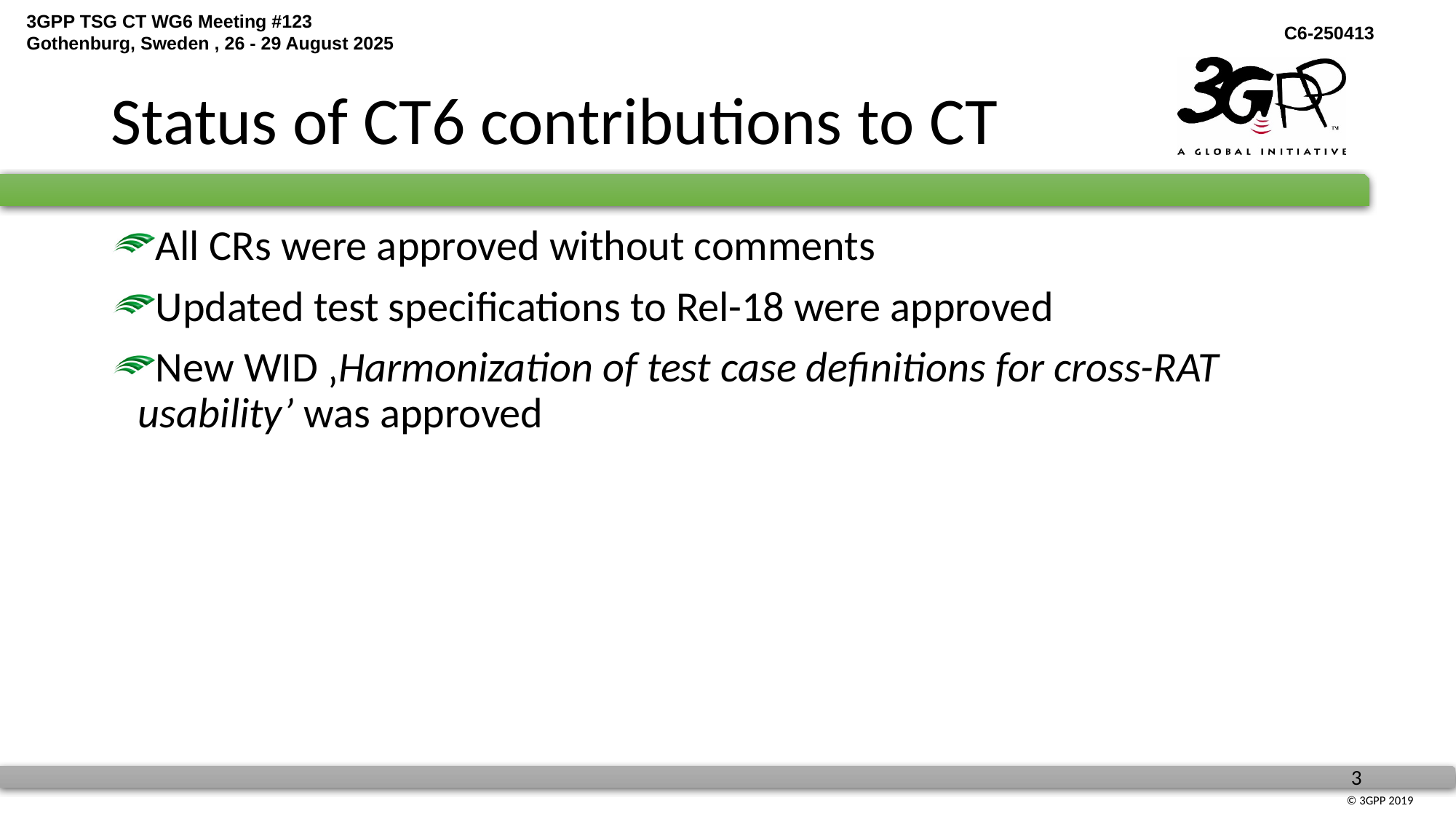

# Status of CT6 contributions to CT
All CRs were approved without comments
Updated test specifications to Rel-18 were approved
New WID ‚Harmonization of test case definitions for cross-RAT usability’ was approved